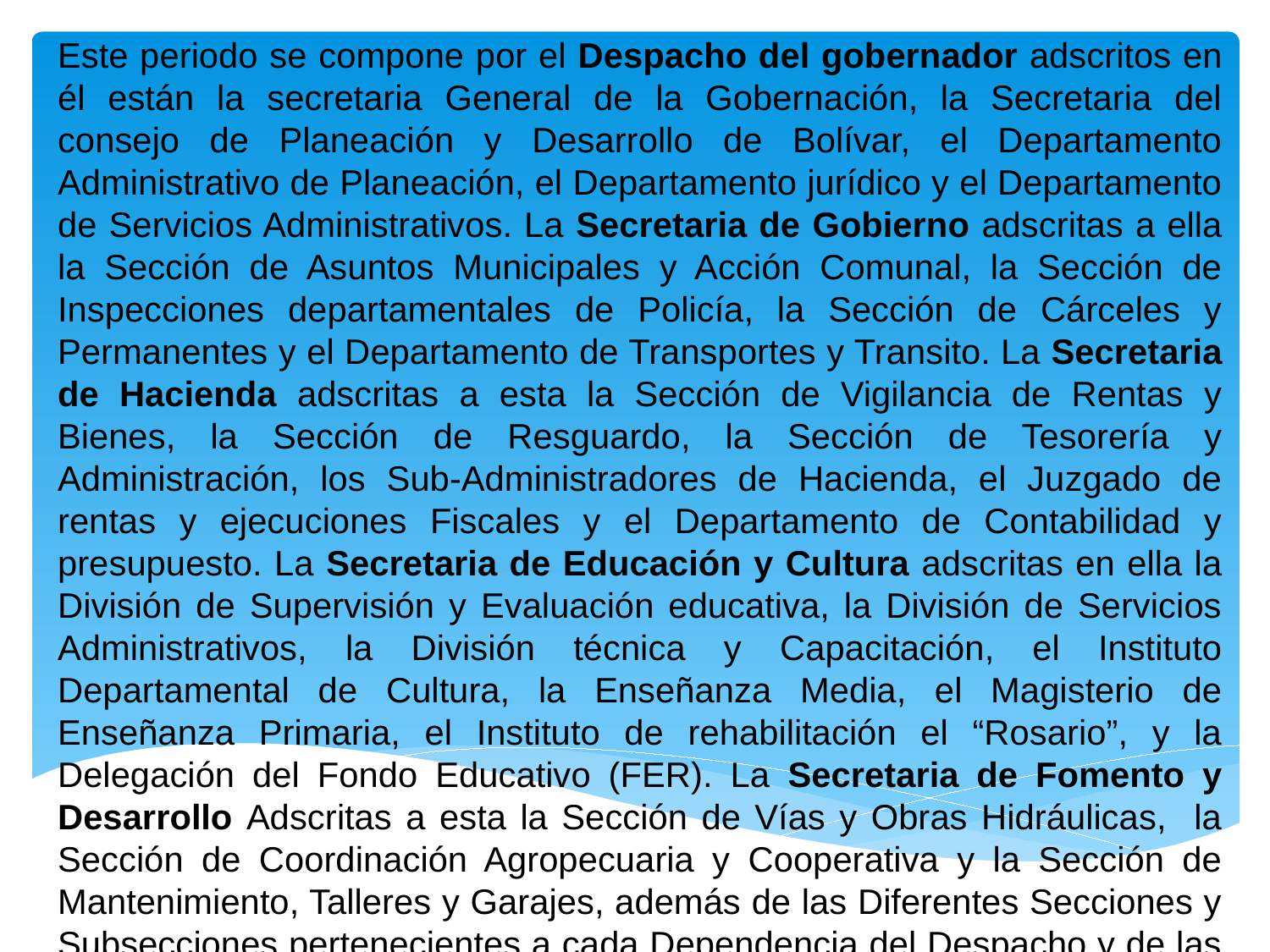

Este periodo se compone por el Despacho del gobernador adscritos en él están la secretaria General de la Gobernación, la Secretaria del consejo de Planeación y Desarrollo de Bolívar, el Departamento Administrativo de Planeación, el Departamento jurídico y el Departamento de Servicios Administrativos. La Secretaria de Gobierno adscritas a ella la Sección de Asuntos Municipales y Acción Comunal, la Sección de Inspecciones departamentales de Policía, la Sección de Cárceles y Permanentes y el Departamento de Transportes y Transito. La Secretaria de Hacienda adscritas a esta la Sección de Vigilancia de Rentas y Bienes, la Sección de Resguardo, la Sección de Tesorería y Administración, los Sub-Administradores de Hacienda, el Juzgado de rentas y ejecuciones Fiscales y el Departamento de Contabilidad y presupuesto. La Secretaria de Educación y Cultura adscritas en ella la División de Supervisión y Evaluación educativa, la División de Servicios Administrativos, la División técnica y Capacitación, el Instituto Departamental de Cultura, la Enseñanza Media, el Magisterio de Enseñanza Primaria, el Instituto de rehabilitación el “Rosario”, y la Delegación del Fondo Educativo (FER). La Secretaria de Fomento y Desarrollo Adscritas a esta la Sección de Vías y Obras Hidráulicas,  la Sección de Coordinación Agropecuaria y Cooperativa y la Sección de Mantenimiento, Talleres y Garajes, además de las Diferentes Secciones y Subsecciones pertenecientes a cada Dependencia del Despacho y de las Secretarias de la Gobernación.